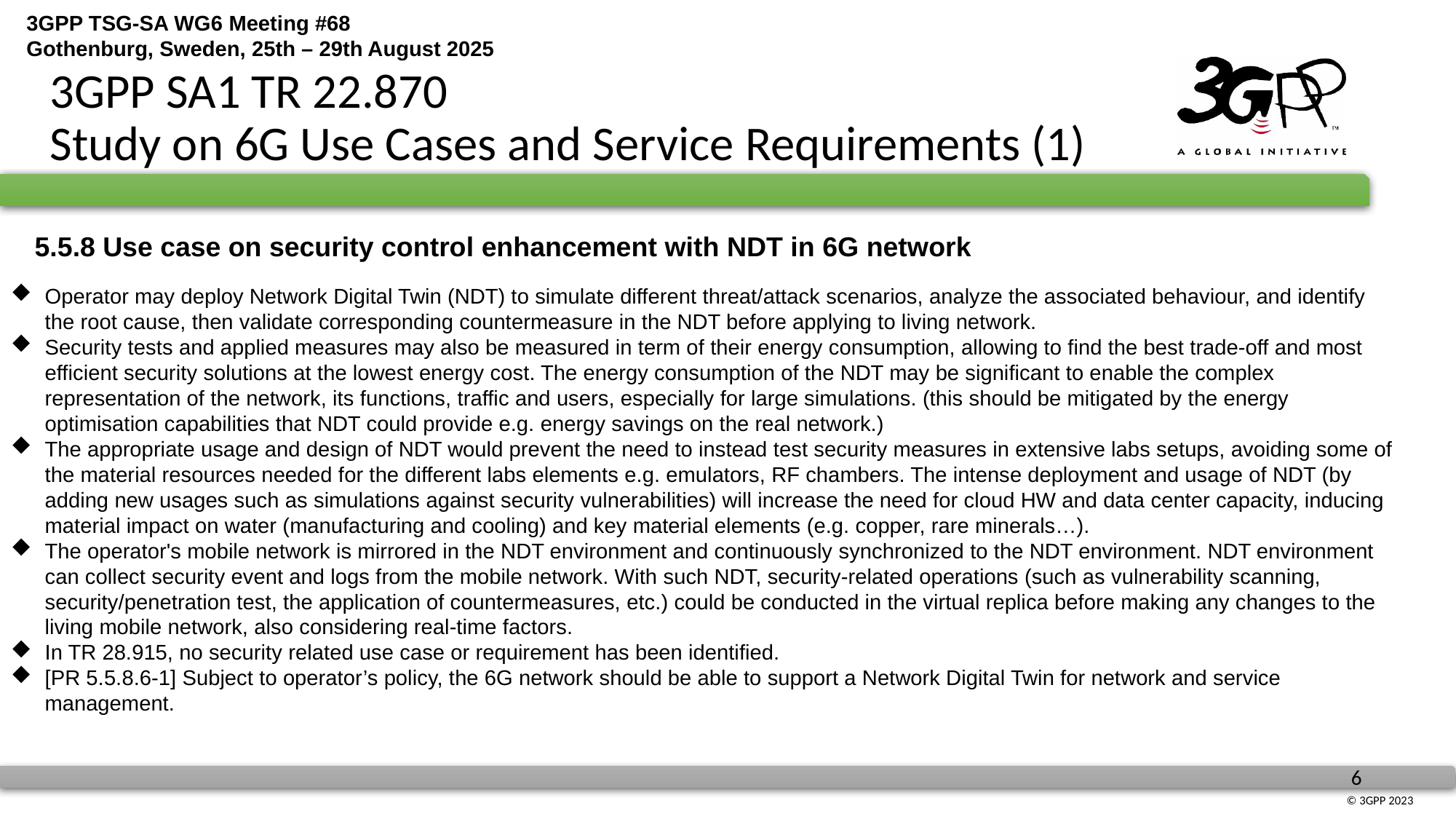

# 3GPP SA1 TR 22.870 Study on 6G Use Cases and Service Requirements (1)
5.5.8 Use case on security control enhancement with NDT in 6G network
Operator may deploy Network Digital Twin (NDT) to simulate different threat/attack scenarios, analyze the associated behaviour, and identify the root cause, then validate corresponding countermeasure in the NDT before applying to living network.
Security tests and applied measures may also be measured in term of their energy consumption, allowing to find the best trade-off and most efficient security solutions at the lowest energy cost. The energy consumption of the NDT may be significant to enable the complex representation of the network, its functions, traffic and users, especially for large simulations. (this should be mitigated by the energy optimisation capabilities that NDT could provide e.g. energy savings on the real network.)
The appropriate usage and design of NDT would prevent the need to instead test security measures in extensive labs setups, avoiding some of the material resources needed for the different labs elements e.g. emulators, RF chambers. The intense deployment and usage of NDT (by adding new usages such as simulations against security vulnerabilities) will increase the need for cloud HW and data center capacity, inducing material impact on water (manufacturing and cooling) and key material elements (e.g. copper, rare minerals…).
The operator's mobile network is mirrored in the NDT environment and continuously synchronized to the NDT environment. NDT environment can collect security event and logs from the mobile network. With such NDT, security-related operations (such as vulnerability scanning, security/penetration test, the application of countermeasures, etc.) could be conducted in the virtual replica before making any changes to the living mobile network, also considering real-time factors.
In TR 28.915, no security related use case or requirement has been identified.
[PR 5.5.8.6-1] Subject to operator’s policy, the 6G network should be able to support a Network Digital Twin for network and service management.